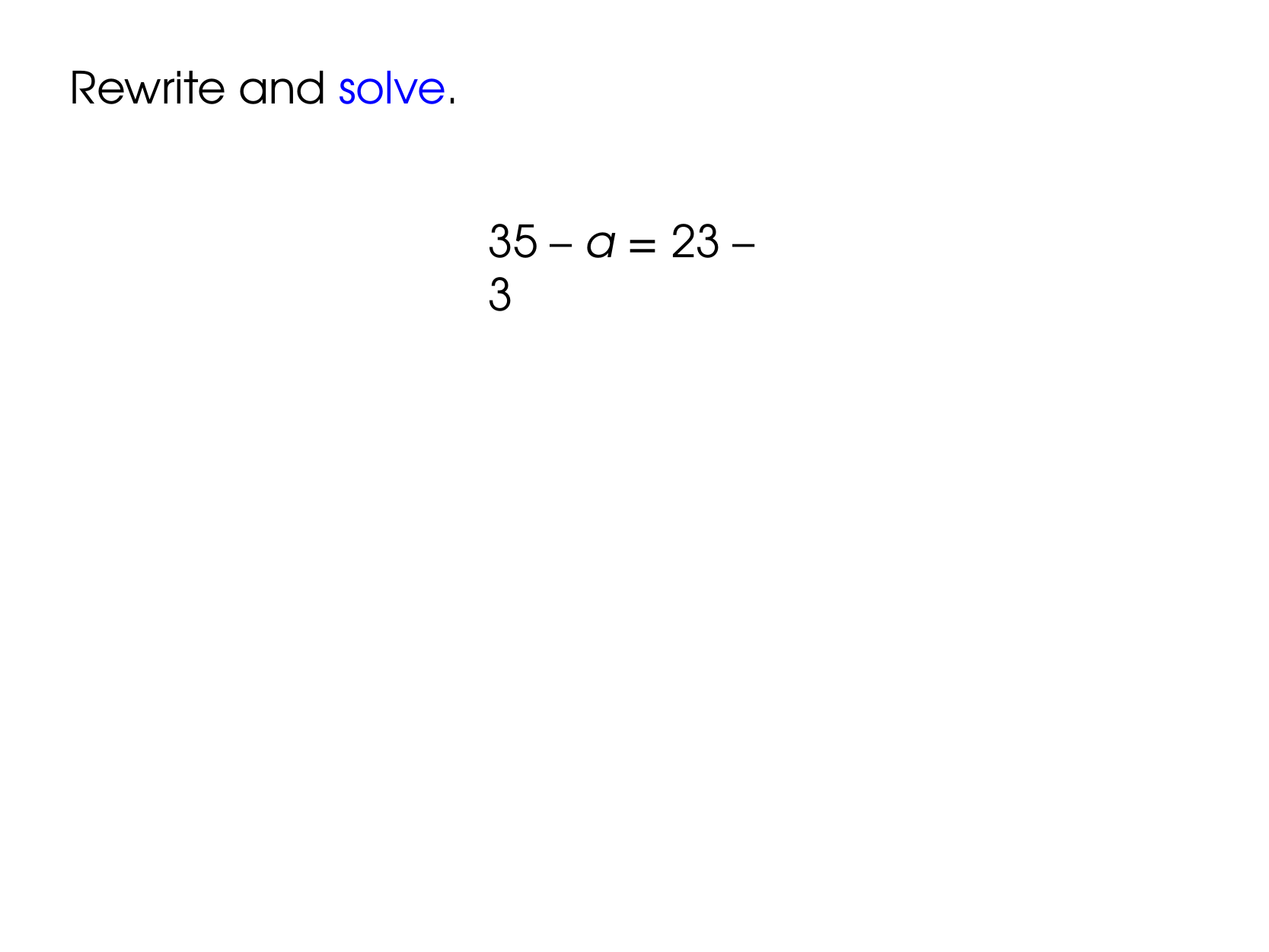

Rewrite and solve.
35 – a = 23 – 3